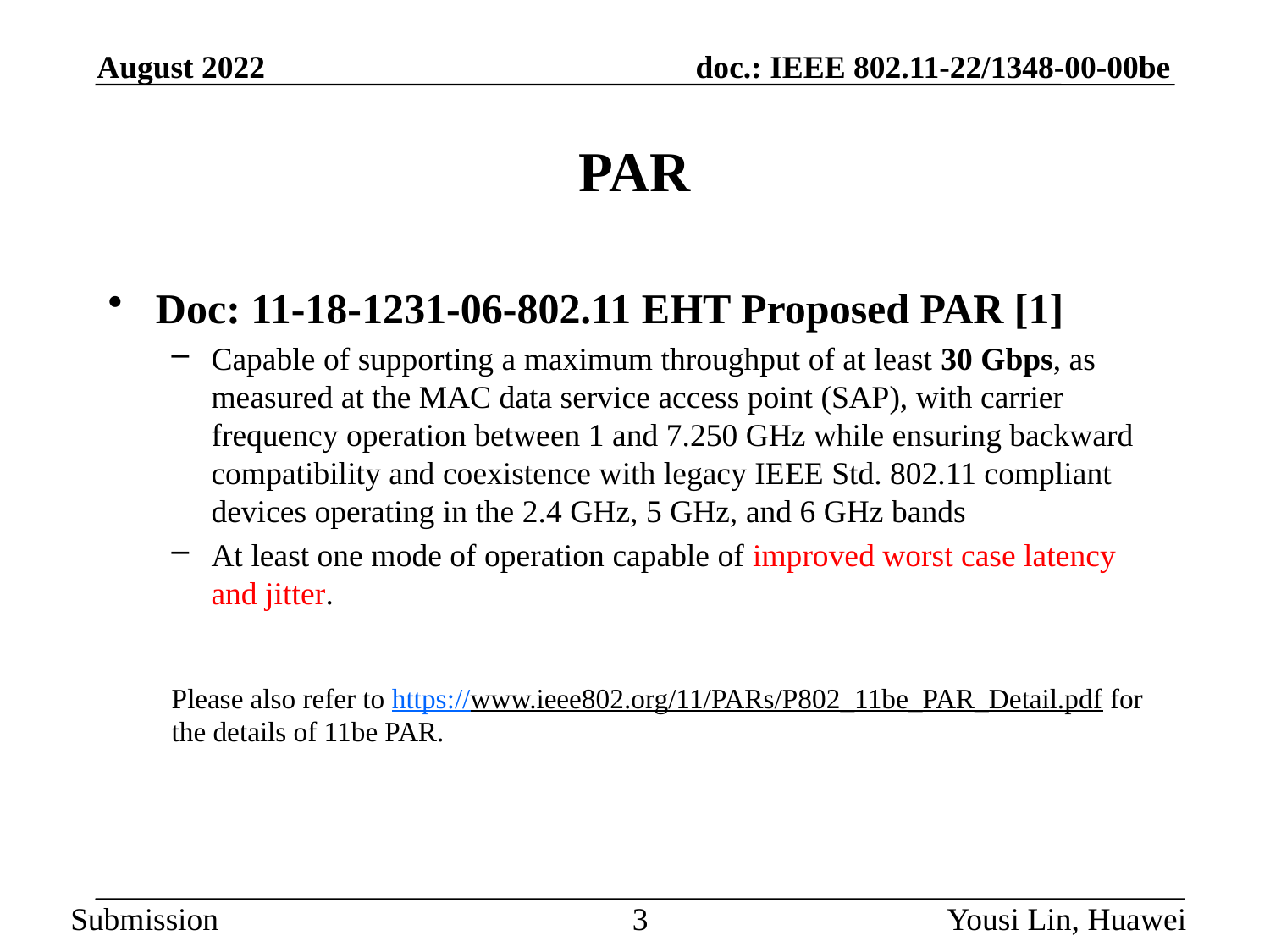

August 2022
# PAR
Doc: 11-18-1231-06-802.11 EHT Proposed PAR [1]
Capable of supporting a maximum throughput of at least 30 Gbps, as measured at the MAC data service access point (SAP), with carrier frequency operation between 1 and 7.250 GHz while ensuring backward compatibility and coexistence with legacy IEEE Std. 802.11 compliant devices operating in the 2.4 GHz, 5 GHz, and 6 GHz bands
At least one mode of operation capable of improved worst case latency and jitter.

Please also refer to https://www.ieee802.org/11/PARs/P802_11be_PAR_Detail.pdf for the details of 11be PAR.

3
Yousi Lin, Huawei